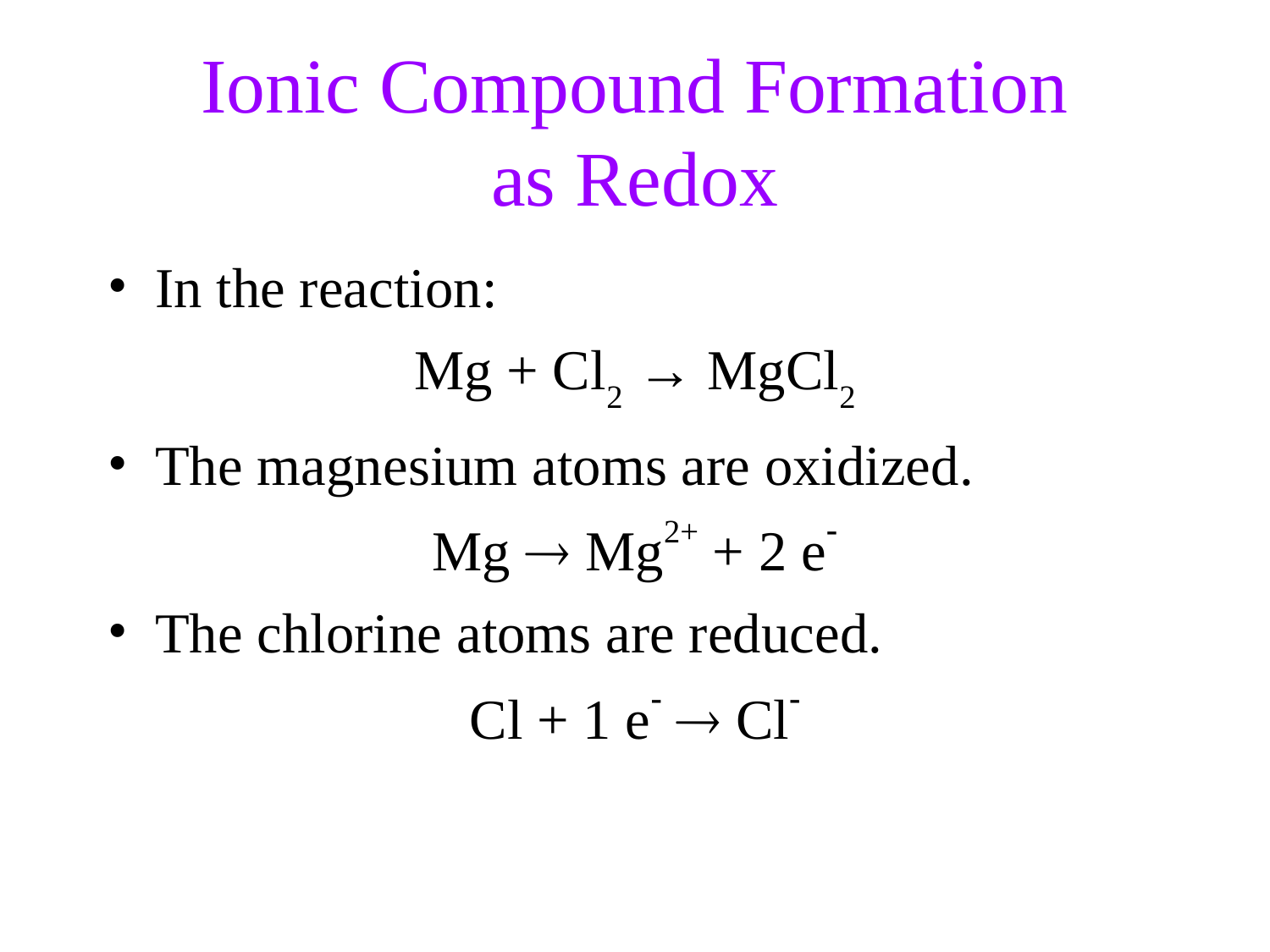

Ionic Compound Formation as Redox
In the reaction:
Mg + Cl2 → MgCl2
The magnesium atoms are oxidized.
Mg → Mg2+ + 2 e−
The chlorine atoms are reduced.
Cl + 1 e− → Cl−